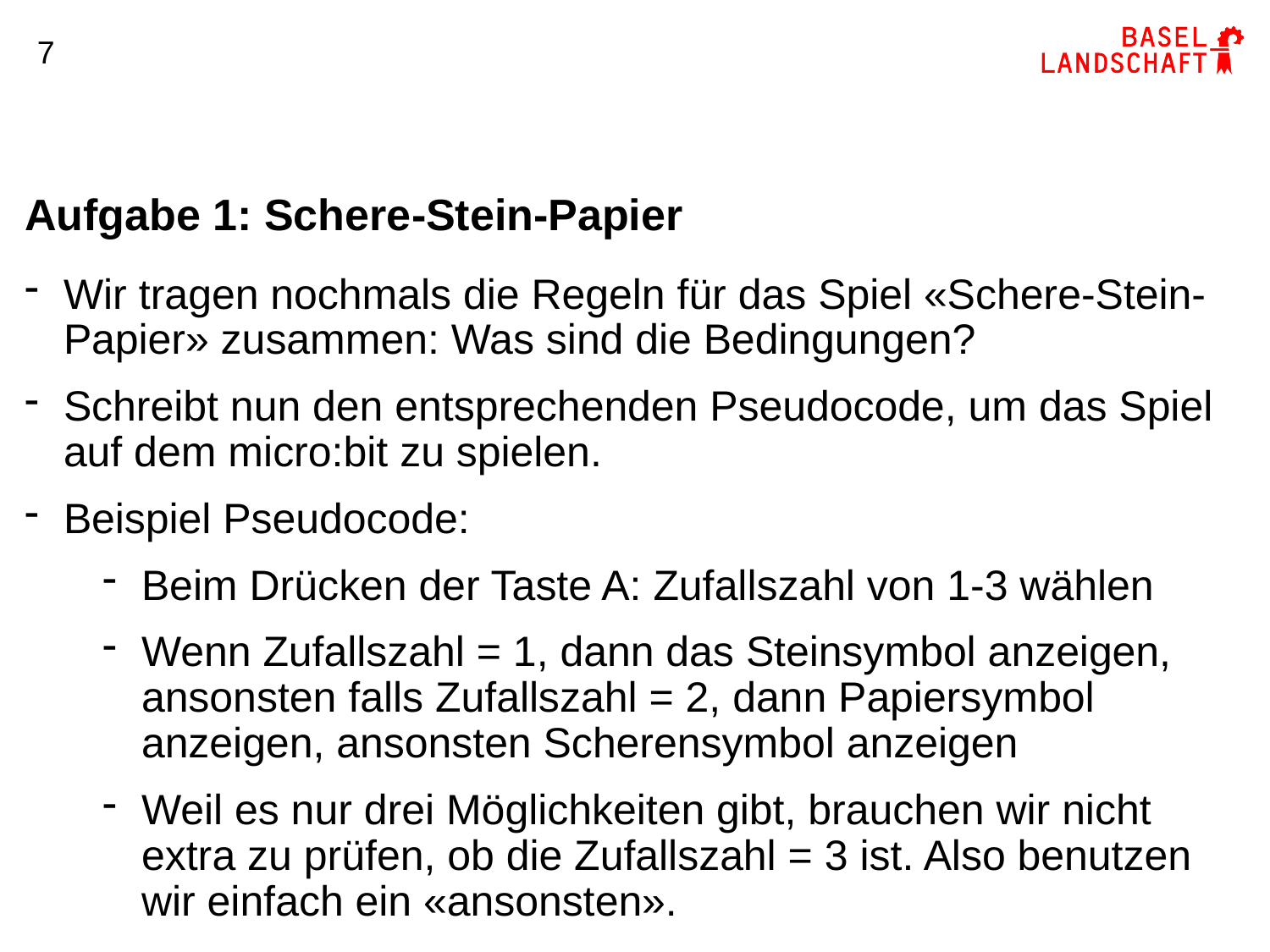

7
# Aufgabe 1: Schere-Stein-Papier
Wir tragen nochmals die Regeln für das Spiel «Schere-Stein-Papier» zusammen: Was sind die Bedingungen?
Schreibt nun den entsprechenden Pseudocode, um das Spiel auf dem micro:bit zu spielen.
Beispiel Pseudocode:
Beim Drücken der Taste A: Zufallszahl von 1-3 wählen
Wenn Zufallszahl = 1, dann das Steinsymbol anzeigen, ansonsten falls Zufallszahl = 2, dann Papiersymbol anzeigen, ansonsten Scherensymbol anzeigen
Weil es nur drei Möglichkeiten gibt, brauchen wir nicht extra zu prüfen, ob die Zufallszahl = 3 ist. Also benutzen wir einfach ein «ansonsten».